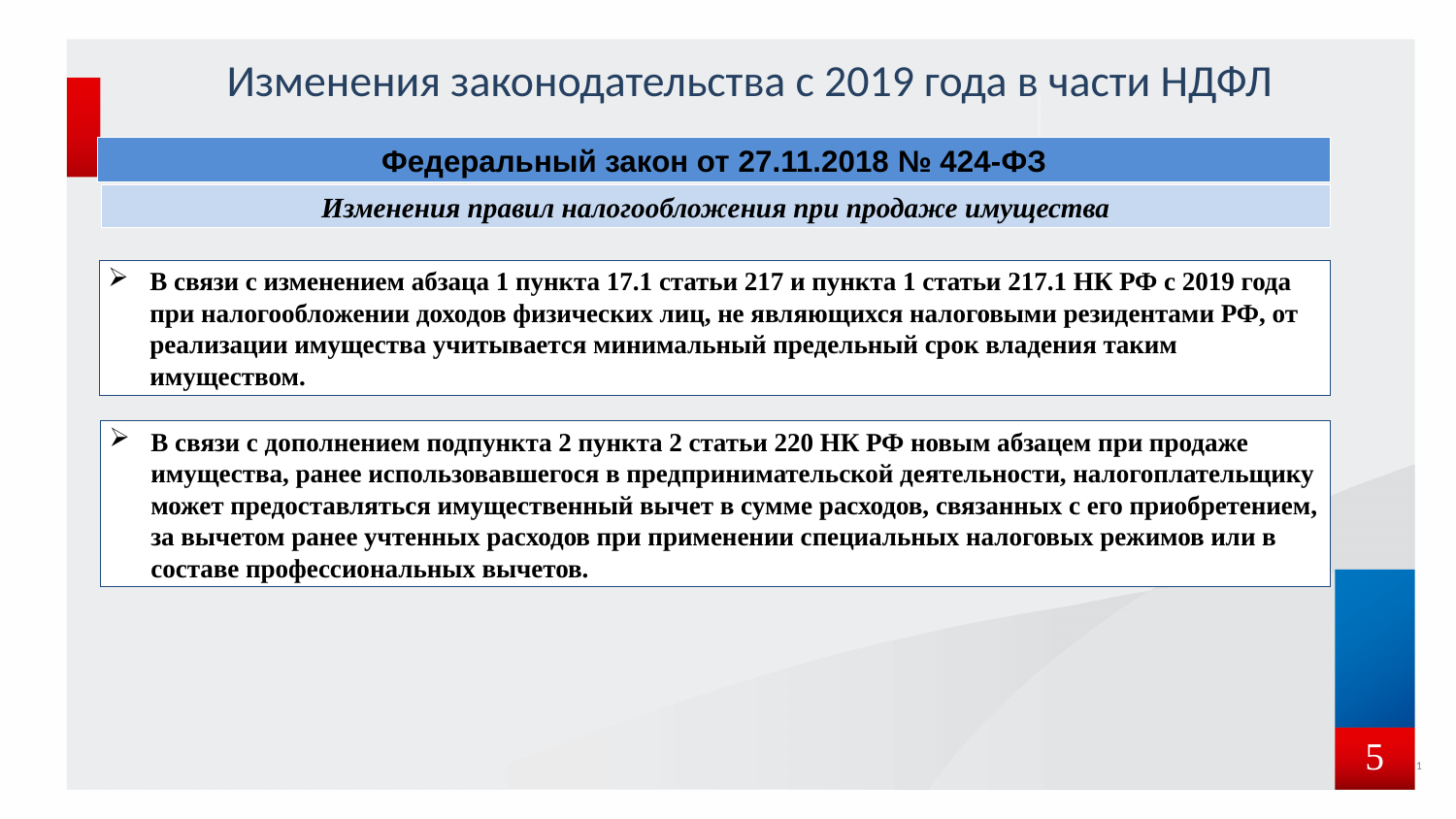

Изменения законодательства с 2019 года в части НДФЛ

Федеральный закон от 27.11.2018 № 424-ФЗ
Изменения правил налогообложения при продаже имущества
В связи с изменением абзаца 1 пункта 17.1 статьи 217 и пункта 1 статьи 217.1 НК РФ с 2019 года при налогообложении доходов физических лиц, не являющихся налоговыми резидентами РФ, от реализации имущества учитывается минимальный предельный срок владения таким имуществом.
В связи с дополнением подпункта 2 пункта 2 статьи 220 НК РФ новым абзацем при продаже имущества, ранее использовавшегося в предпринимательской деятельности, налогоплательщику может предоставляться имущественный вычет в сумме расходов, связанных с его приобретением, за вычетом ранее учтенных расходов при применении специальных налоговых режимов или в составе профессиональных вычетов.
5
1